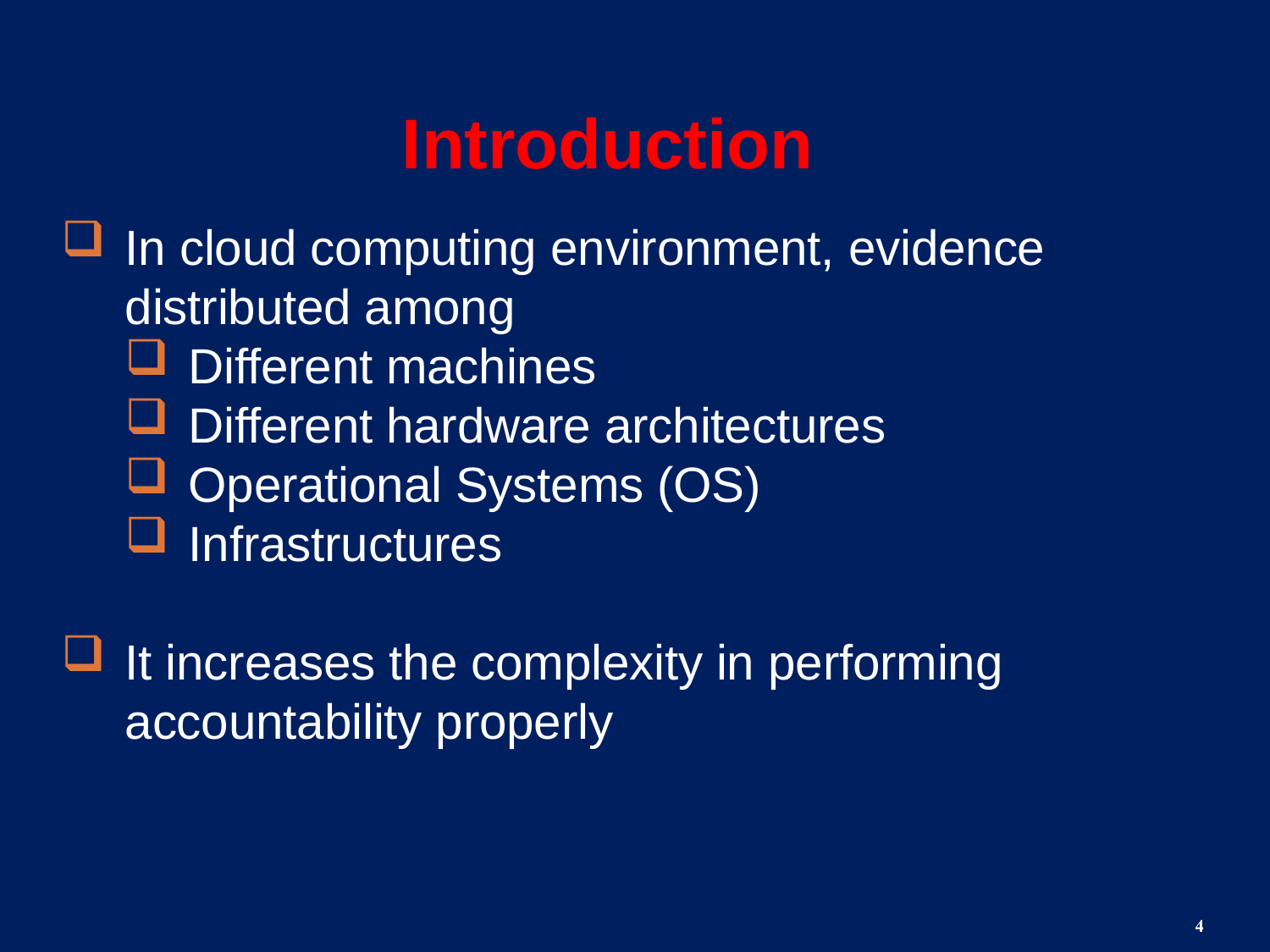

Introduction
In cloud computing environment, evidence  distributed among
Different machines
Different hardware architectures
Operational Systems (OS)
Infrastructures

It increases the complexity in performing accountability properly